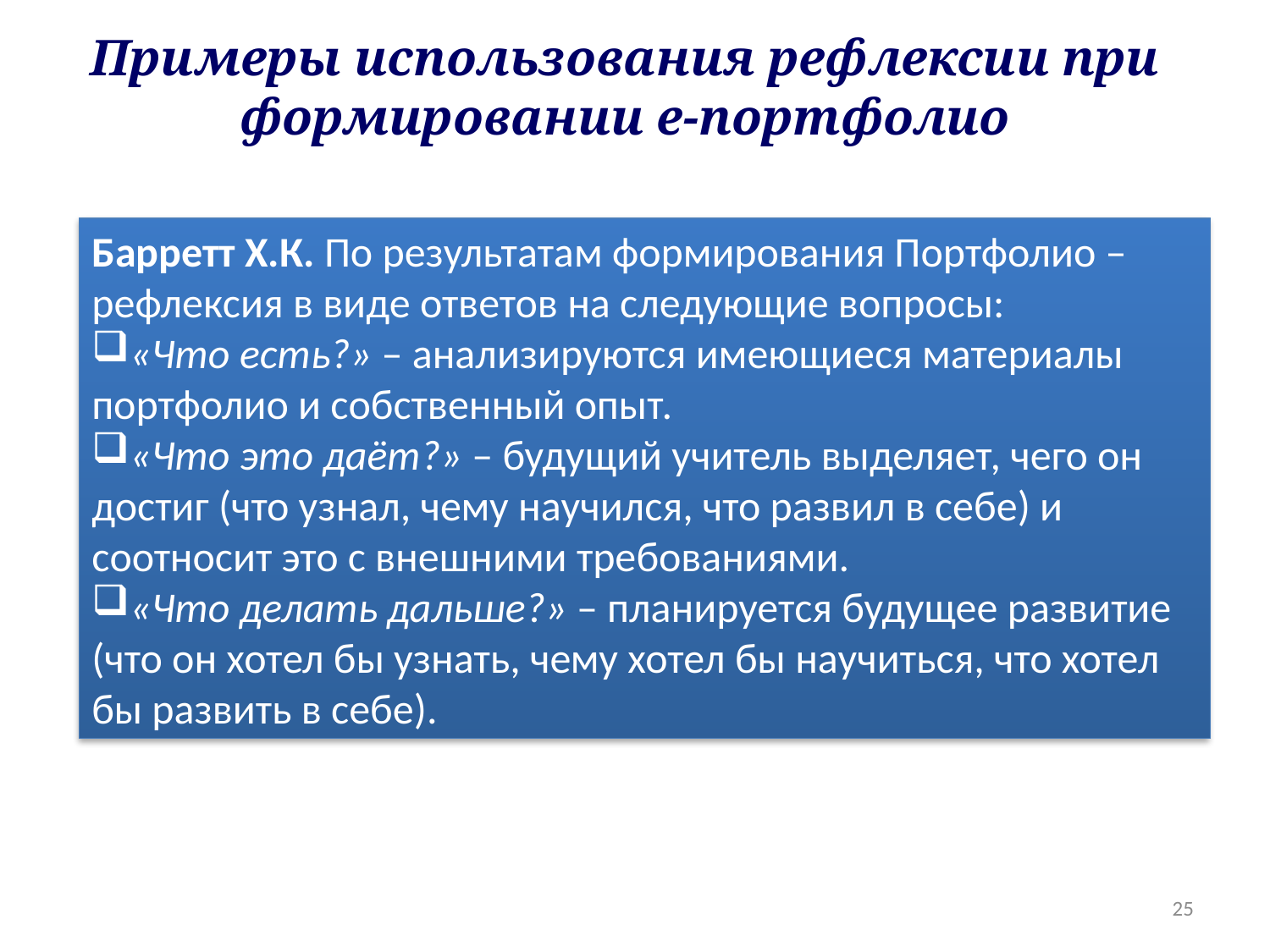

Примеры использования рефлексии при формировании е-портфолио
Барретт Х.К. По результатам формирования Портфолио – рефлексия в виде ответов на следующие вопросы:
«Что есть?» – анализируются имеющиеся материалы  портфолио и собственный опыт.
«Что это даёт?» – будущий учитель выделяет, чего он достиг (что узнал, чему научился, что развил в себе) и соотносит это с внешними требованиями.
«Что делать дальше?» – планируется будущее развитие (что он хотел бы узнать, чему хотел бы научиться, что хотел бы развить в себе).
25
25